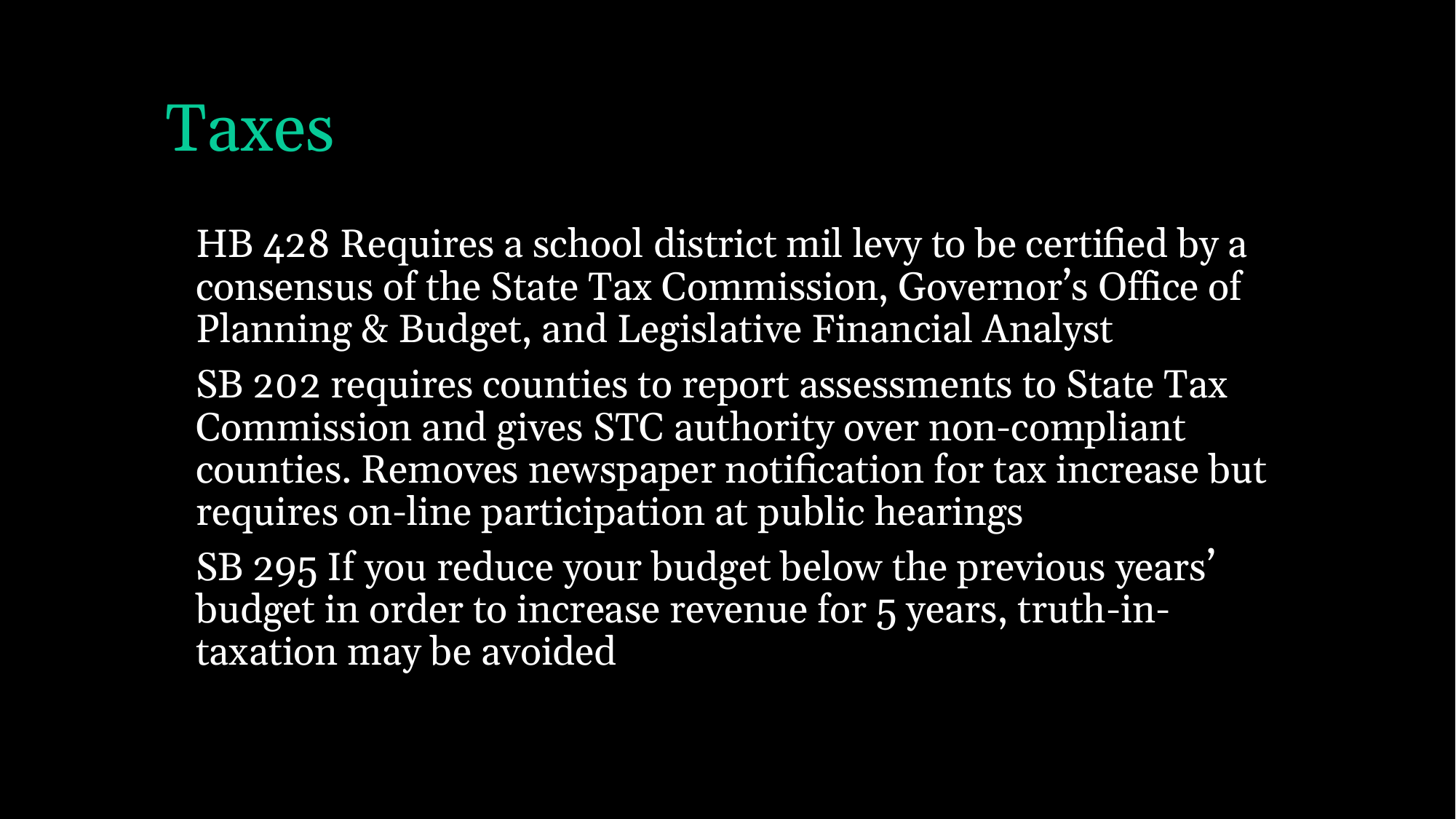

# Taxes
HB 428 Requires a school district mil levy to be certified by a consensus of the State Tax Commission, Governor’s Office of Planning & Budget, and Legislative Financial Analyst
SB 202 requires counties to report assessments to State Tax Commission and gives STC authority over non-compliant counties. Removes newspaper notification for tax increase but requires on-line participation at public hearings
SB 295 If you reduce your budget below the previous years’ budget in order to increase revenue for 5 years, truth-in-taxation may be avoided